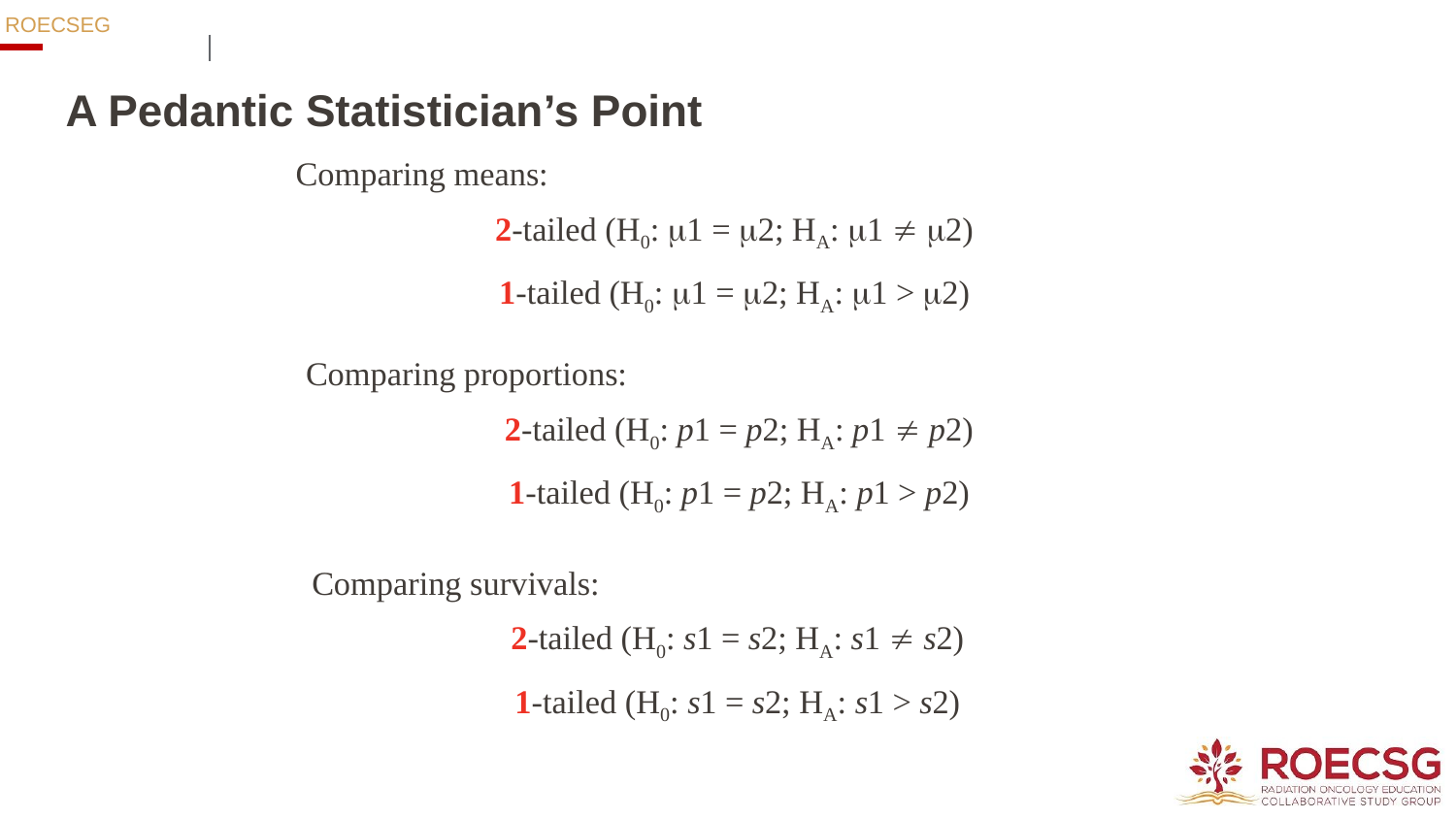

# A Pedantic Statistician’s Point
Comparing means:
2-tailed (H0: μ1 = μ2; HA: μ1 ≠ μ2)
1-tailed (H0: μ1 = μ2; HA: μ1 > μ2)

Comparing proportions:
2-tailed (H0: p1 = p2; HA: p1 ≠ p2)
1-tailed (H0: p1 = p2; HA: p1 > p2)
Comparing survivals:
2-tailed (H0: s1 = s2; HA: s1 ≠ s2)
1-tailed (H0: s1 = s2; HA: s1 > s2)